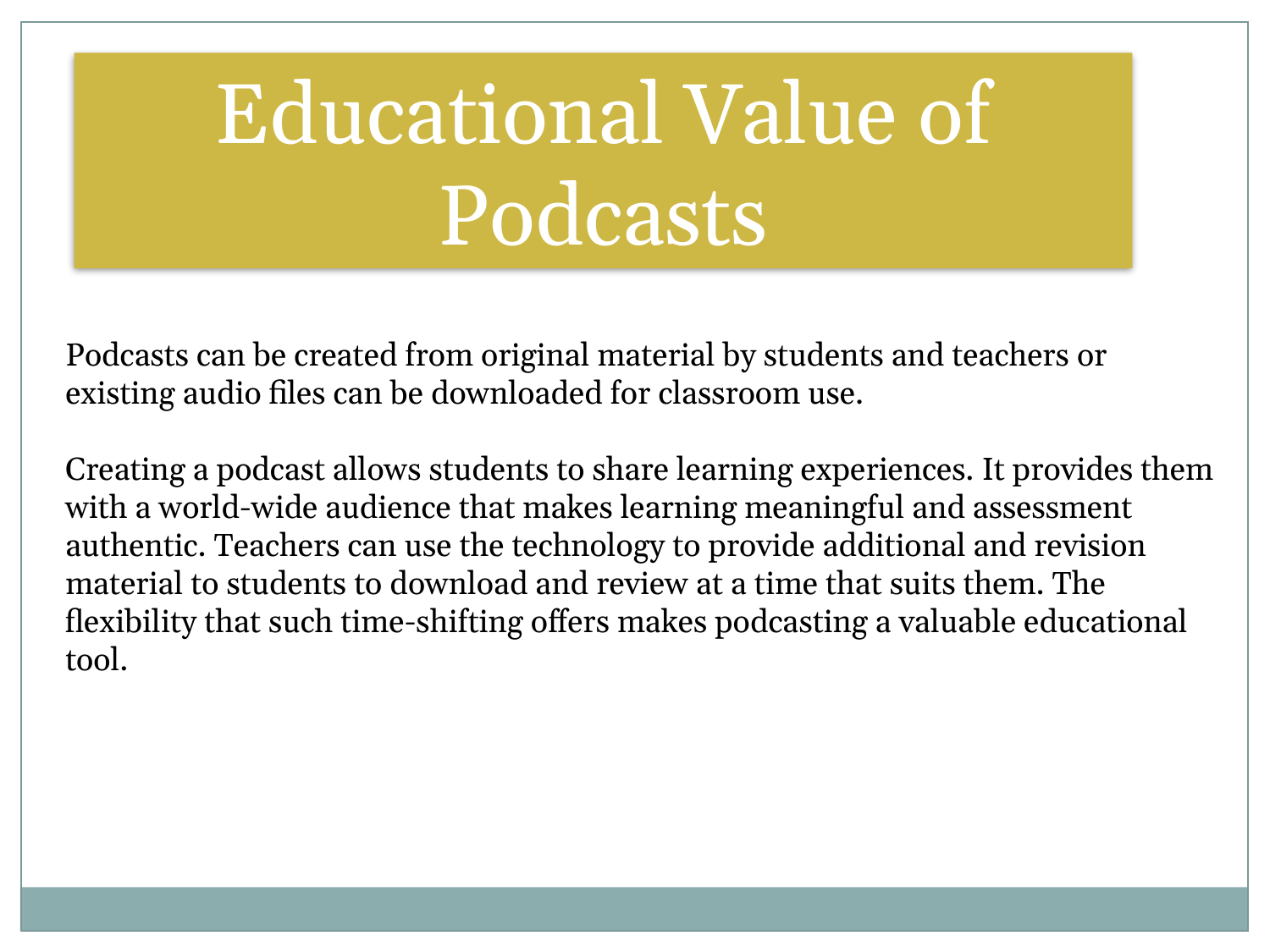

Educational Value of Podcasts
Podcasts can be created from original material by students and teachers or existing audio files can be downloaded for classroom use.
Creating a podcast allows students to share learning experiences. It provides them with a world-wide audience that makes learning meaningful and assessment authentic. Teachers can use the technology to provide additional and revision material to students to download and review at a time that suits them. The flexibility that such time-shifting offers makes podcasting a valuable educational tool.